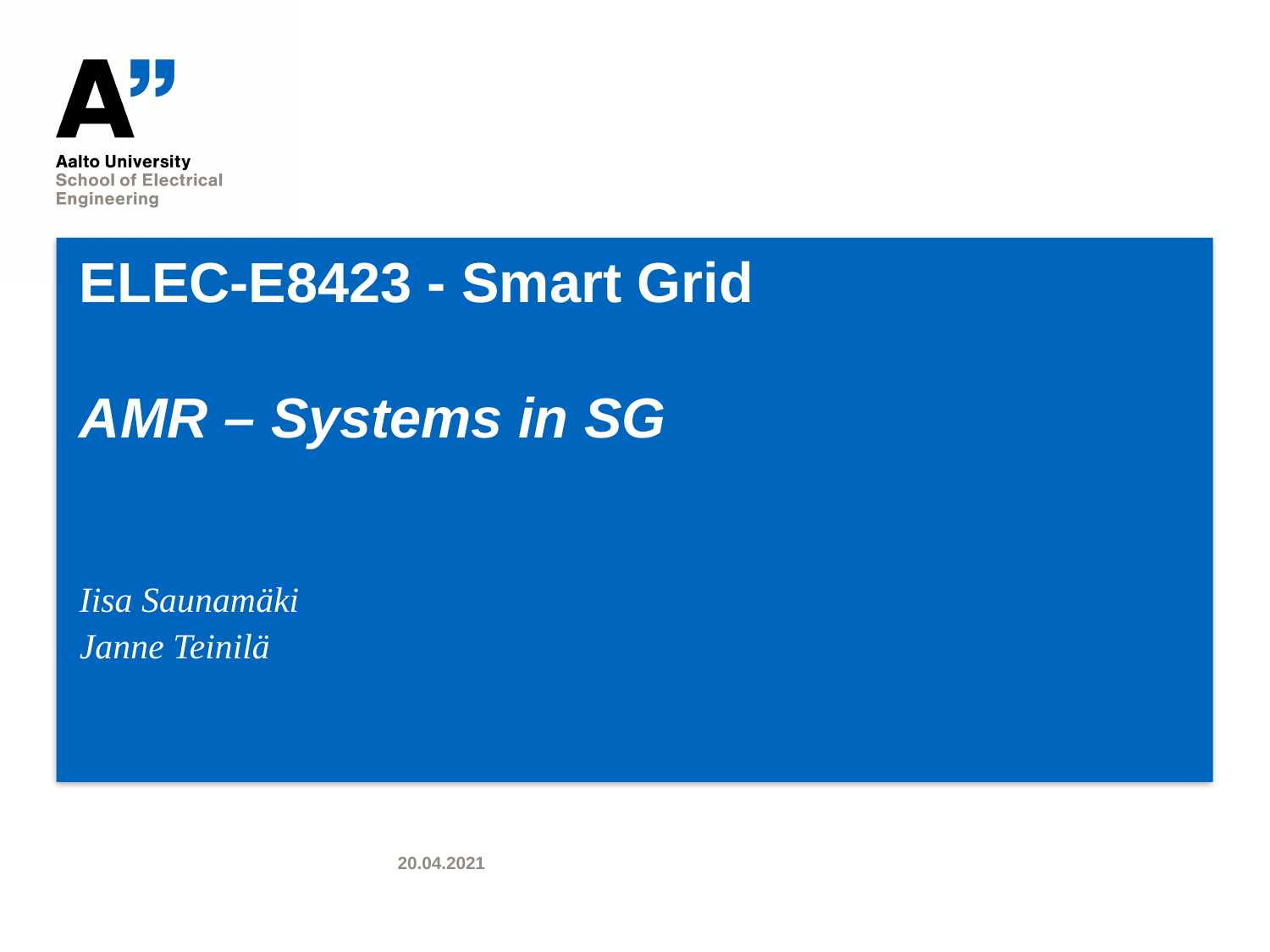

# ELEC-E8423 - Smart Grid AMR – Systems in SG
Iisa Saunamäki
Janne Teinilä

20.04.2021